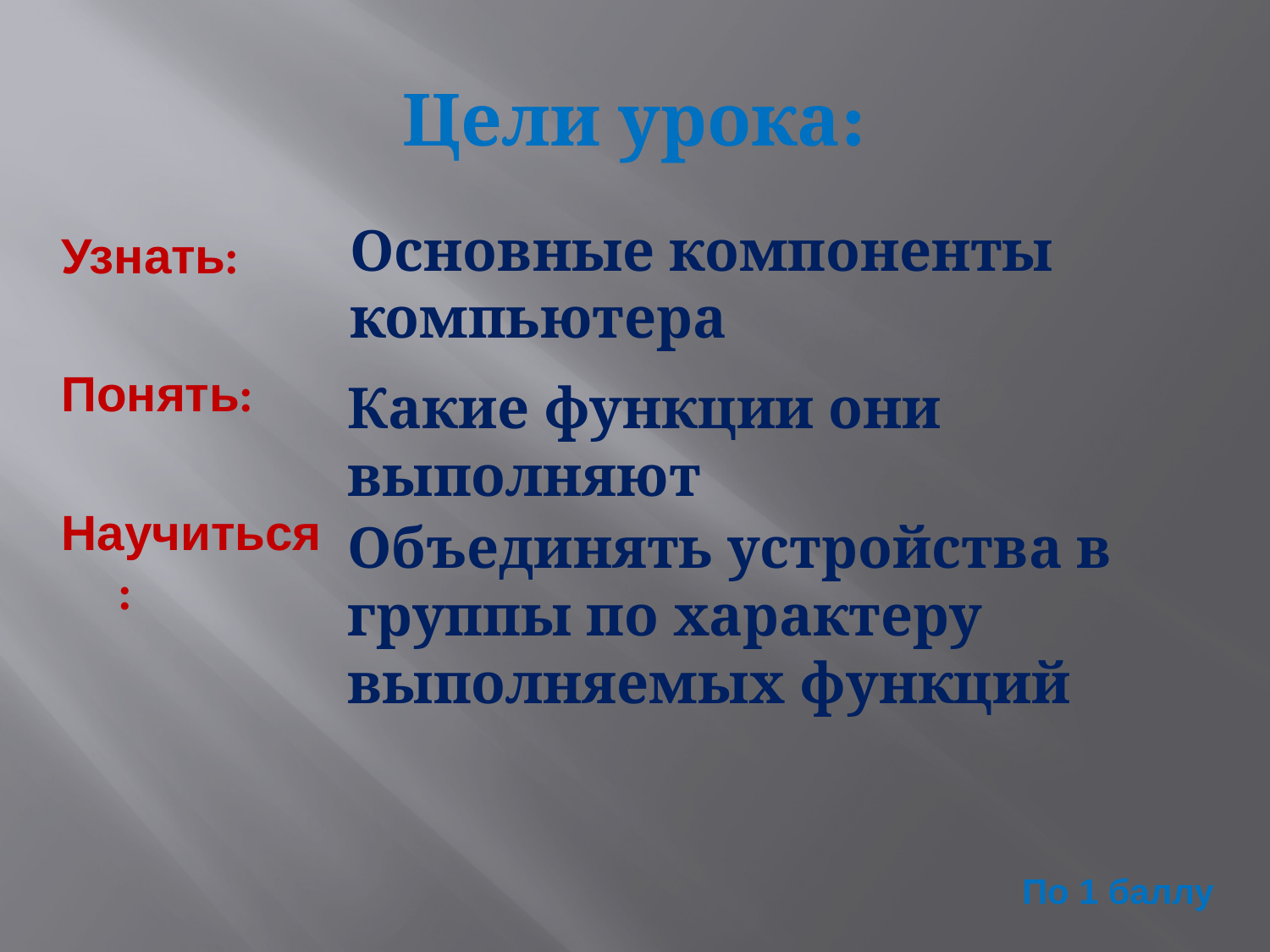

# Цели урока:
Основные компоненты компьютера
Узнать:

Понять:

Научиться:

Какие функции они выполняют
Объединять устройства в группы по характеру выполняемых функций
По 1 баллу